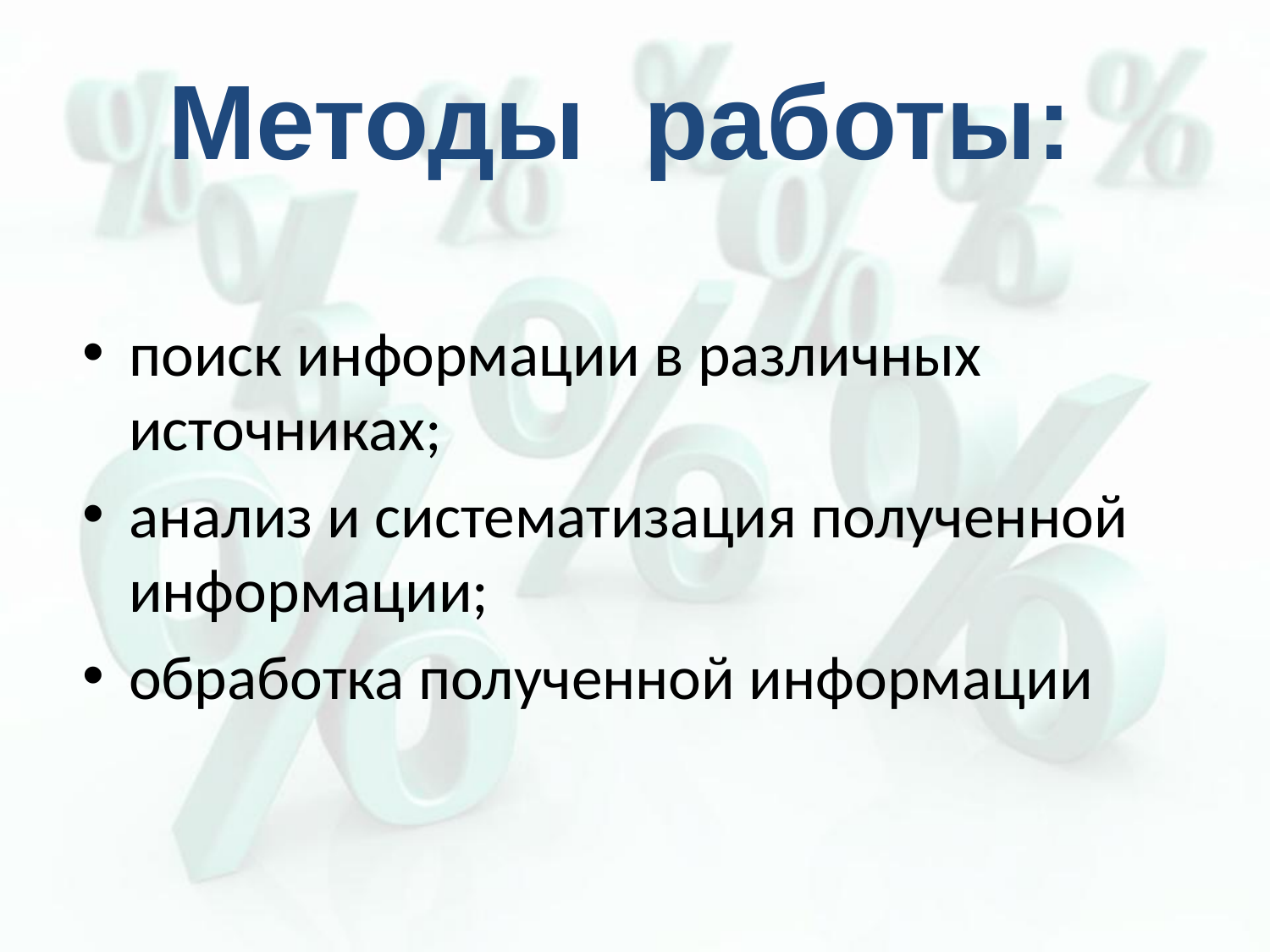

# Методы  работы:
поиск информации в различных источниках;
анализ и систематизация полученной информации;
обработка полученной информации